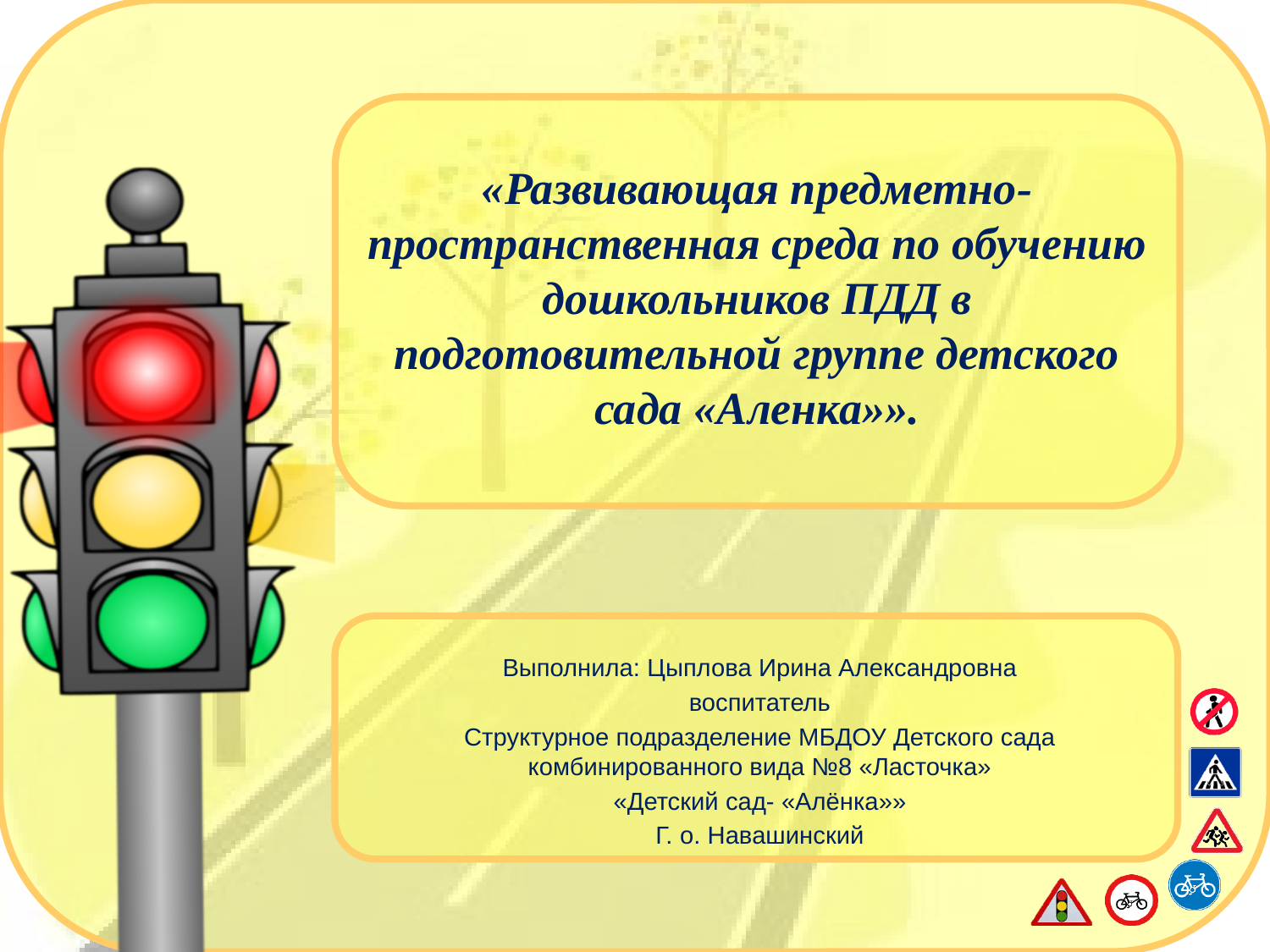

«Развивающая предметно-пространственная среда по обучению дошкольников ПДД в подготовительной группе детского сада «Аленка»».
Выполнила: Цыплова Ирина Александровна
воспитатель
Структурное подразделение МБДОУ Детского сада комбинированного вида №8 «Ласточка»
«Детский сад- «Алёнка»»
Г. о. Навашинский